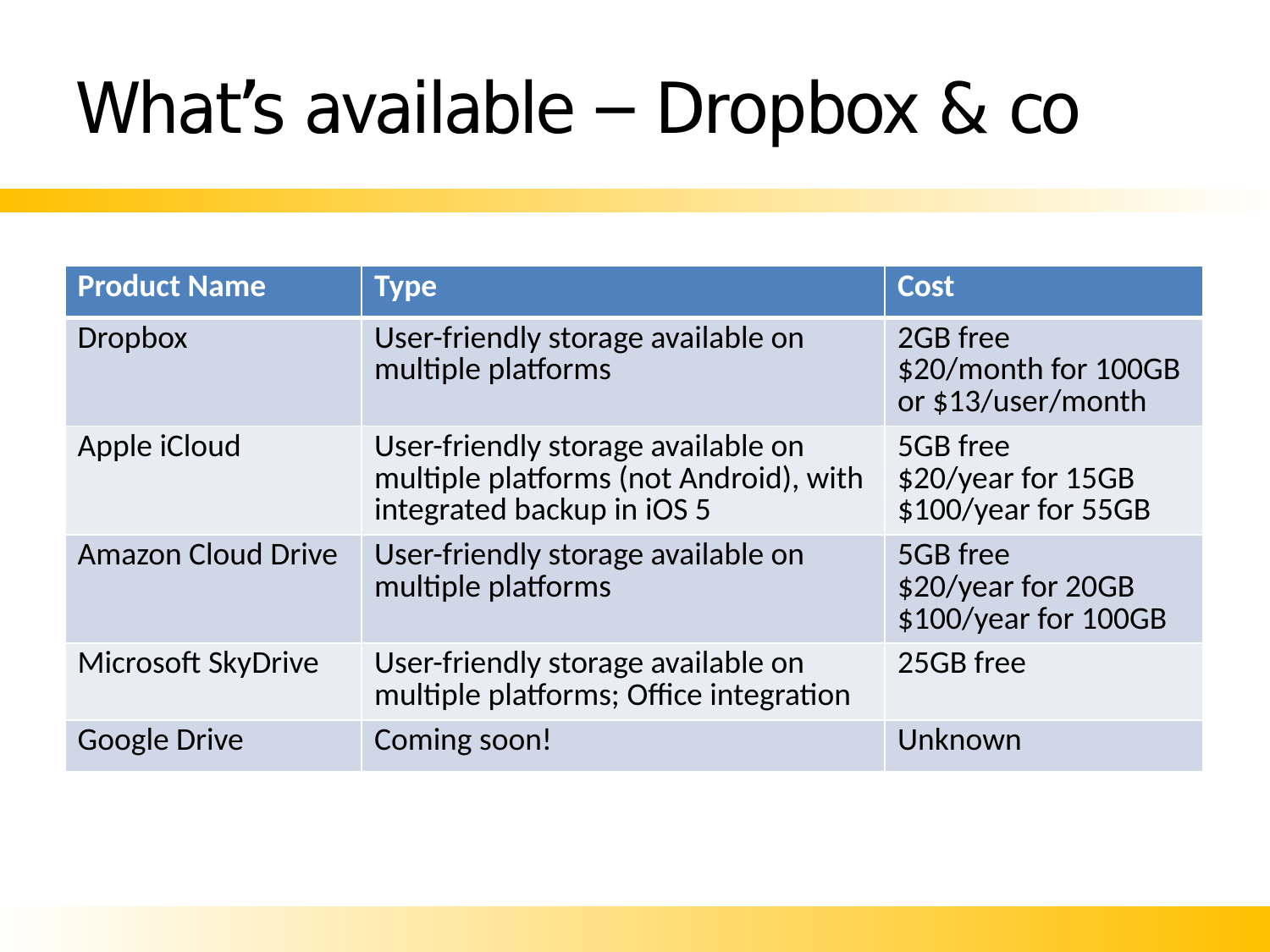

# What’s available – Dropbox & co
| Product Name | Type | Cost |
| --- | --- | --- |
| Dropbox | User-friendly storage available on multiple platforms | 2GB free $20/month for 100GB or $13/user/month |
| Apple iCloud | User-friendly storage available on multiple platforms (not Android), with integrated backup in iOS 5 | 5GB free $20/year for 15GB $100/year for 55GB |
| Amazon Cloud Drive | User-friendly storage available on multiple platforms | 5GB free $20/year for 20GB $100/year for 100GB |
| Microsoft SkyDrive | User-friendly storage available on multiple platforms; Office integration | 25GB free |
| Google Drive | Coming soon! | Unknown |